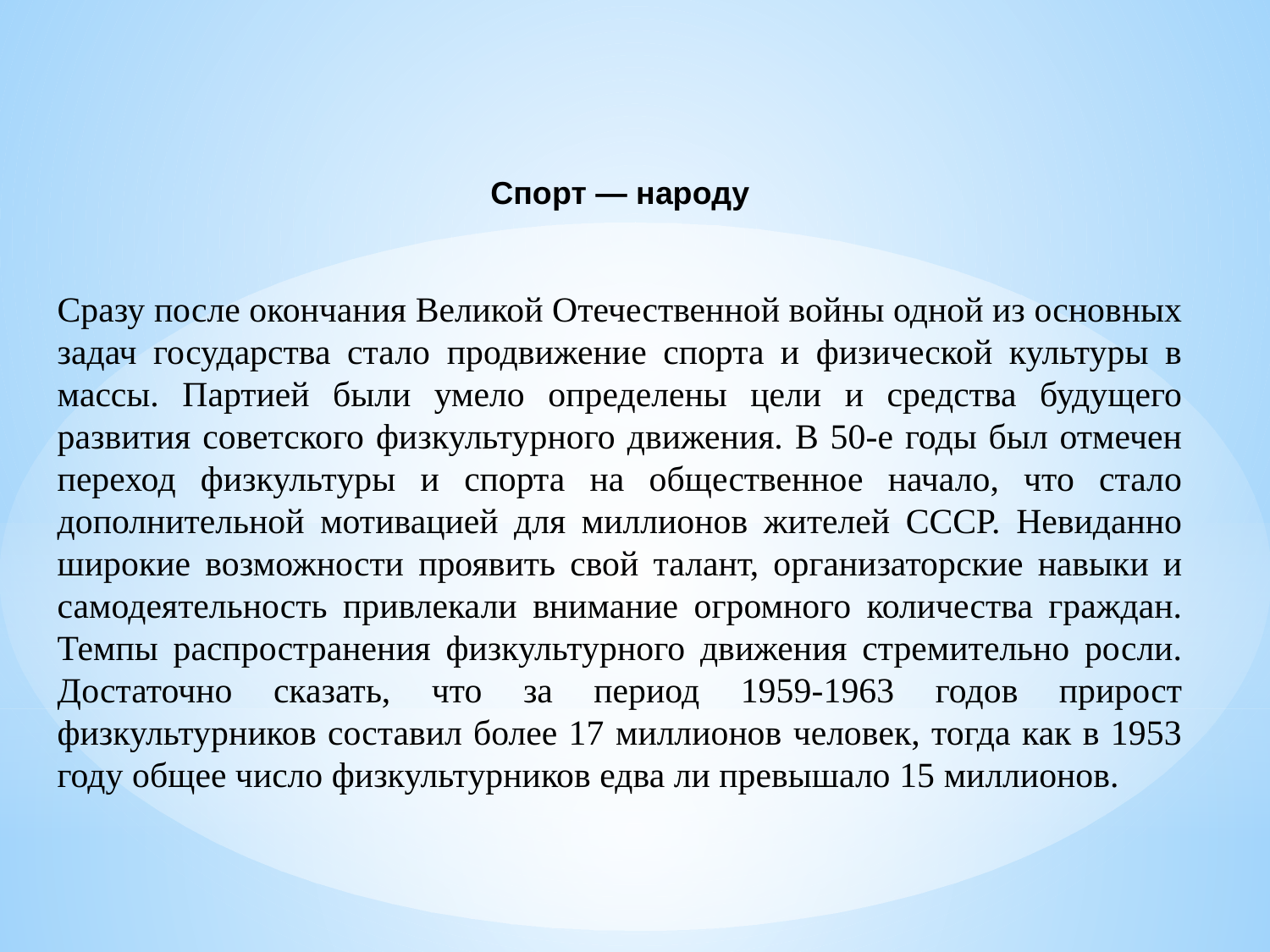

Спорт — народу

Сразу после окончания Великой Отечественной войны одной из основных задач государства стало продвижение спорта и физической культуры в массы. Партией были умело определены цели и средства будущего развития советского физкультурного движения. В 50-е годы был отмечен переход физкультуры и спорта на общественное начало, что стало дополнительной мотивацией для миллионов жителей СССР. Невиданно широкие возможности проявить свой талант, организаторские навыки и самодеятельность привлекали внимание огромного количества граждан. Темпы распространения физкультурного движения стремительно росли. Достаточно сказать, что за период 1959-1963 годов прирост физкультурников составил более 17 миллионов человек, тогда как в 1953 году общее число физкультурников едва ли превышало 15 миллионов.